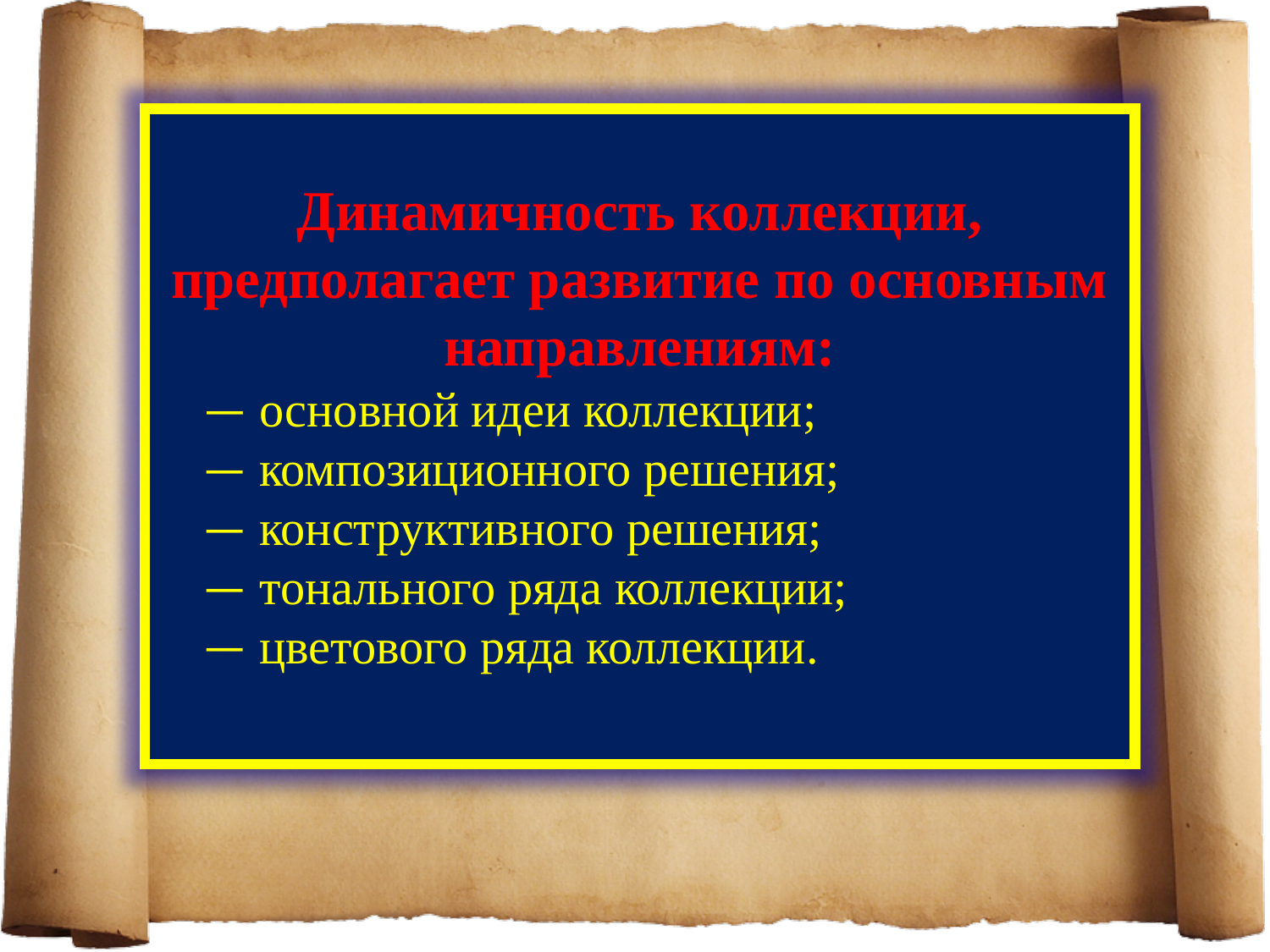

Динамичность коллекции, предполагает развитие по основным направлениям:
    — основной идеи коллекции;
    — композиционного решения;
    — конструктивного решения;
    — тонального ряда коллекции;
    — цветового ряда коллекции.